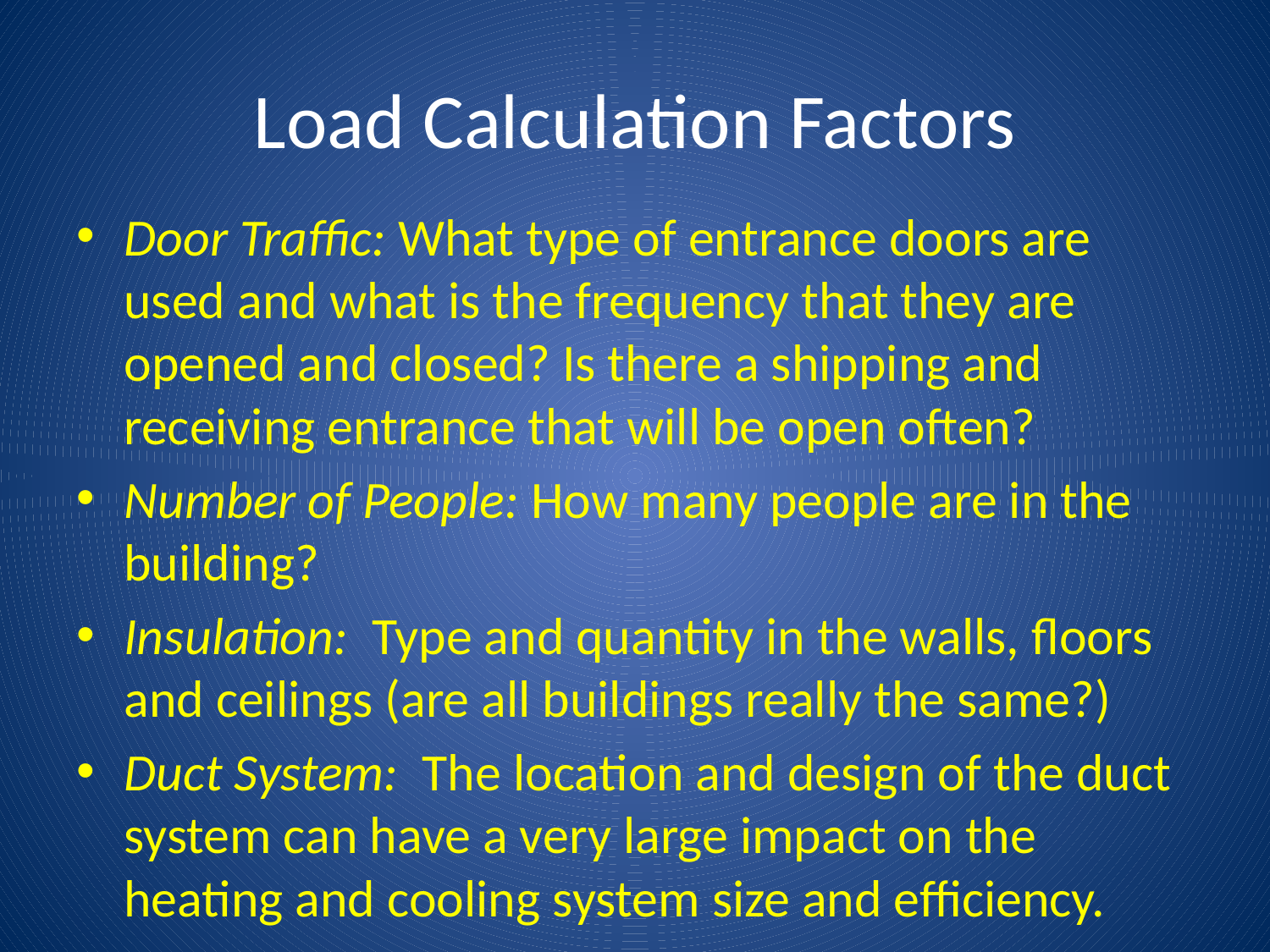

# Load Calculation Factors
Door Traffic: What type of entrance doors are used and what is the frequency that they are opened and closed? Is there a shipping and receiving entrance that will be open often?
Number of People: How many people are in the building?
Insulation:  Type and quantity in the walls, floors and ceilings (are all buildings really the same?)
Duct System:  The location and design of the duct system can have a very large impact on the heating and cooling system size and efficiency.